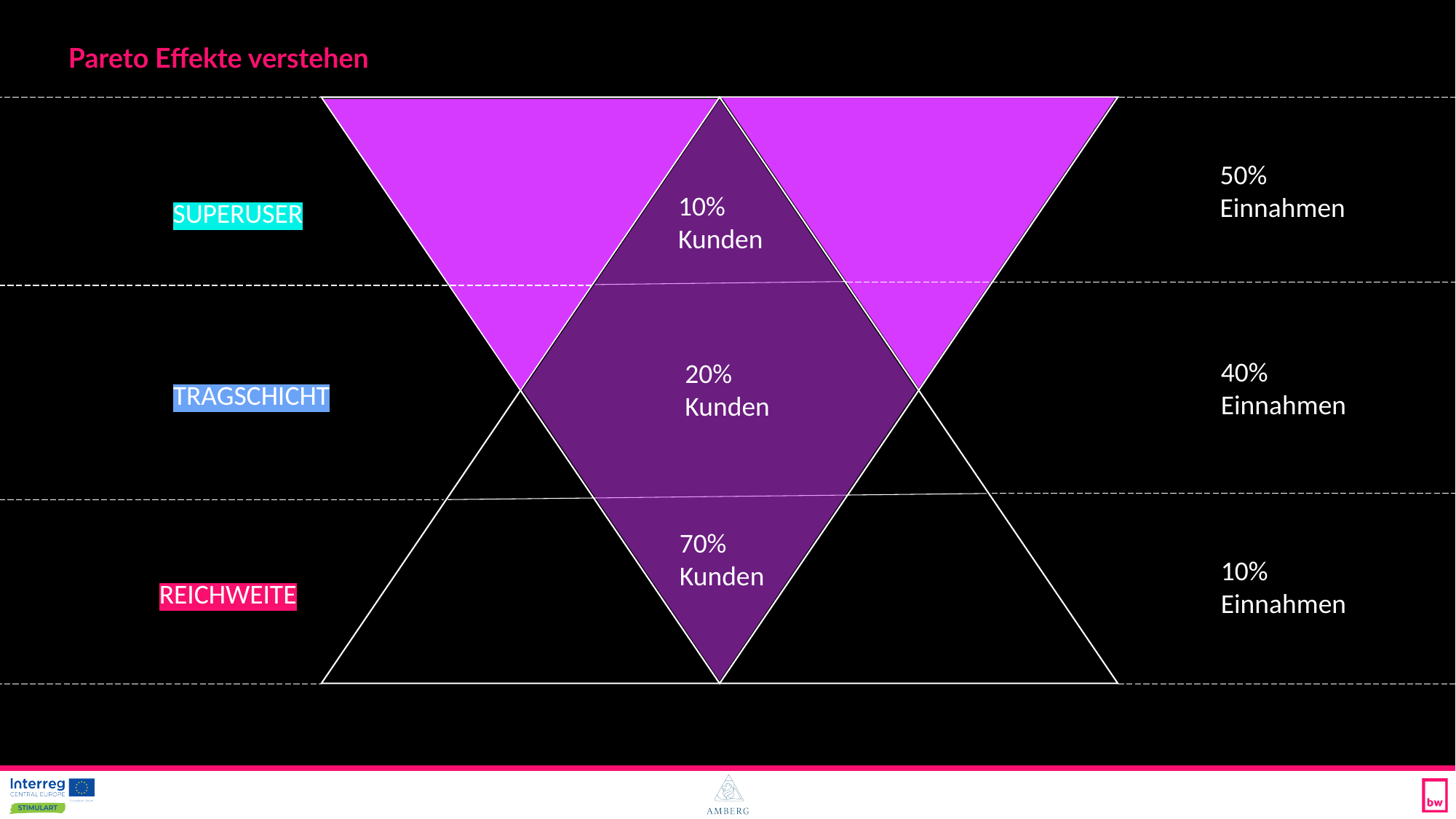

Pareto Effekte verstehen

50%
Einnahmen
10%
Kunden
SUPERUSER
40%
Einnahmen
20%
Kunden
TRAGSCHICHT

70%
Kunden
10%
Einnahmen
REICHWEITE